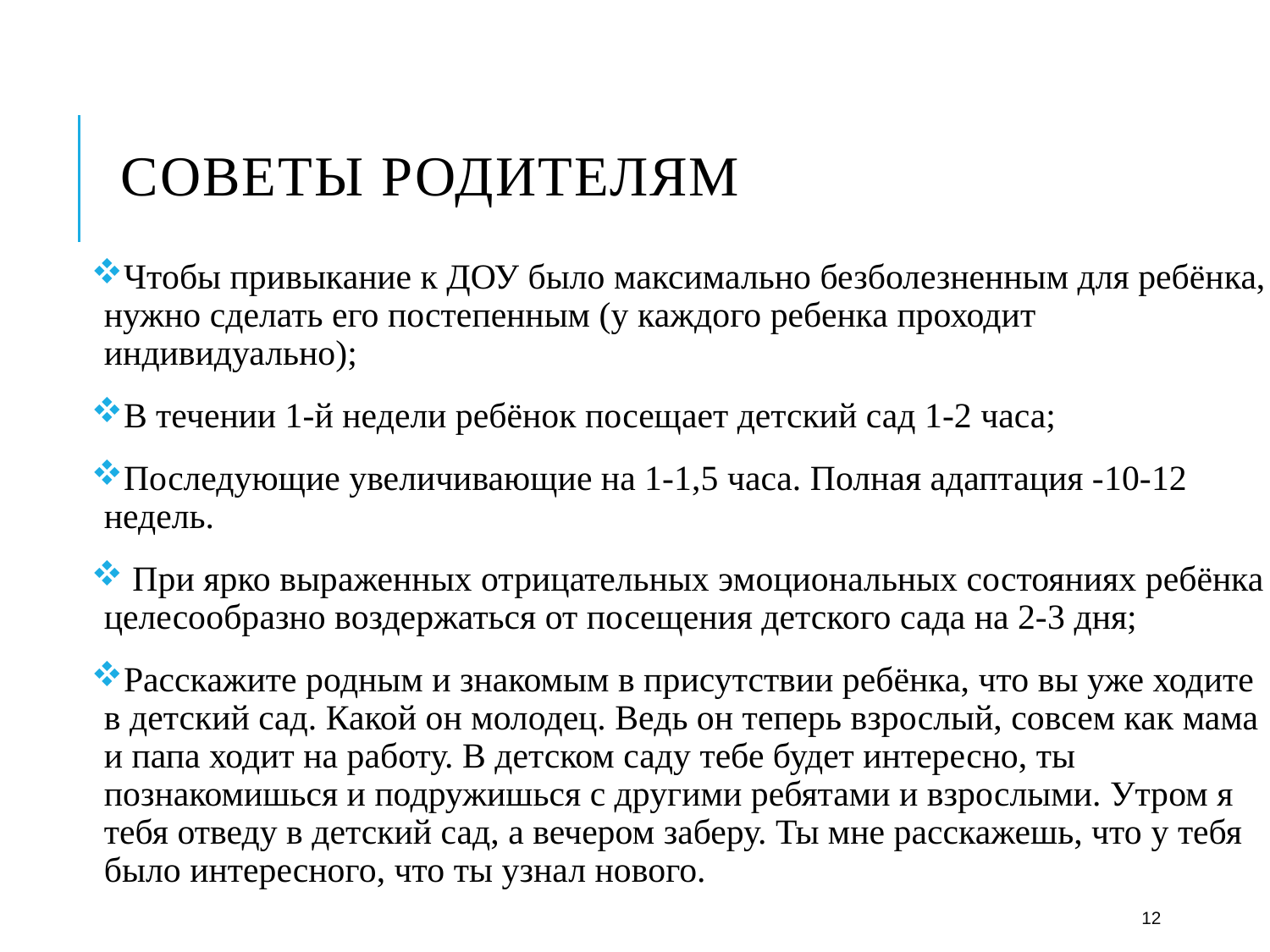

# Советы родителям
Чтобы привыкание к ДОУ было максимально безболезненным для ребёнка, нужно сделать его постепенным (у каждого ребенка проходит индивидуально);
В течении 1-й недели ребёнок посещает детский сад 1-2 часа;
Последующие увеличивающие на 1-1,5 часа. Полная адаптация -10-12 недель.
 При ярко выраженных отрицательных эмоциональных состояниях ребёнка целесообразно воздержаться от посещения детского сада на 2-3 дня;
Расскажите родным и знакомым в присутствии ребёнка, что вы уже ходите в детский сад. Какой он молодец. Ведь он теперь взрослый, совсем как мама и папа ходит на работу. В детском саду тебе будет интересно, ты познакомишься и подружишься с другими ребятами и взрослыми. Утром я тебя отведу в детский сад, а вечером заберу. Ты мне расскажешь, что у тебя было интересного, что ты узнал нового.
12